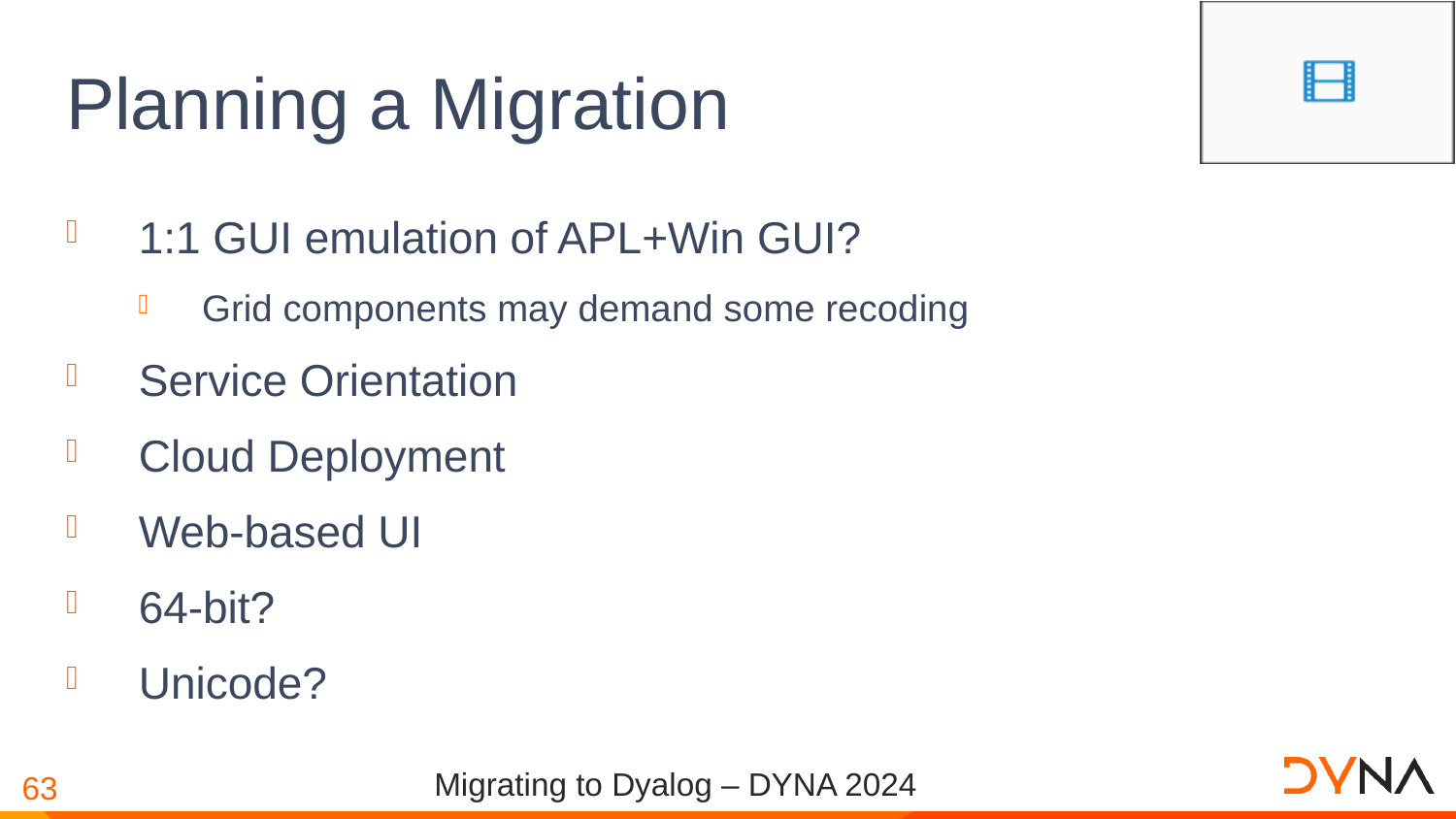

# Planning a Migration
1:1 GUI emulation of APL+Win GUI?
Grid components may demand some recoding
Service Orientation
Cloud Deployment
Web-based UI
64-bit?
Unicode?